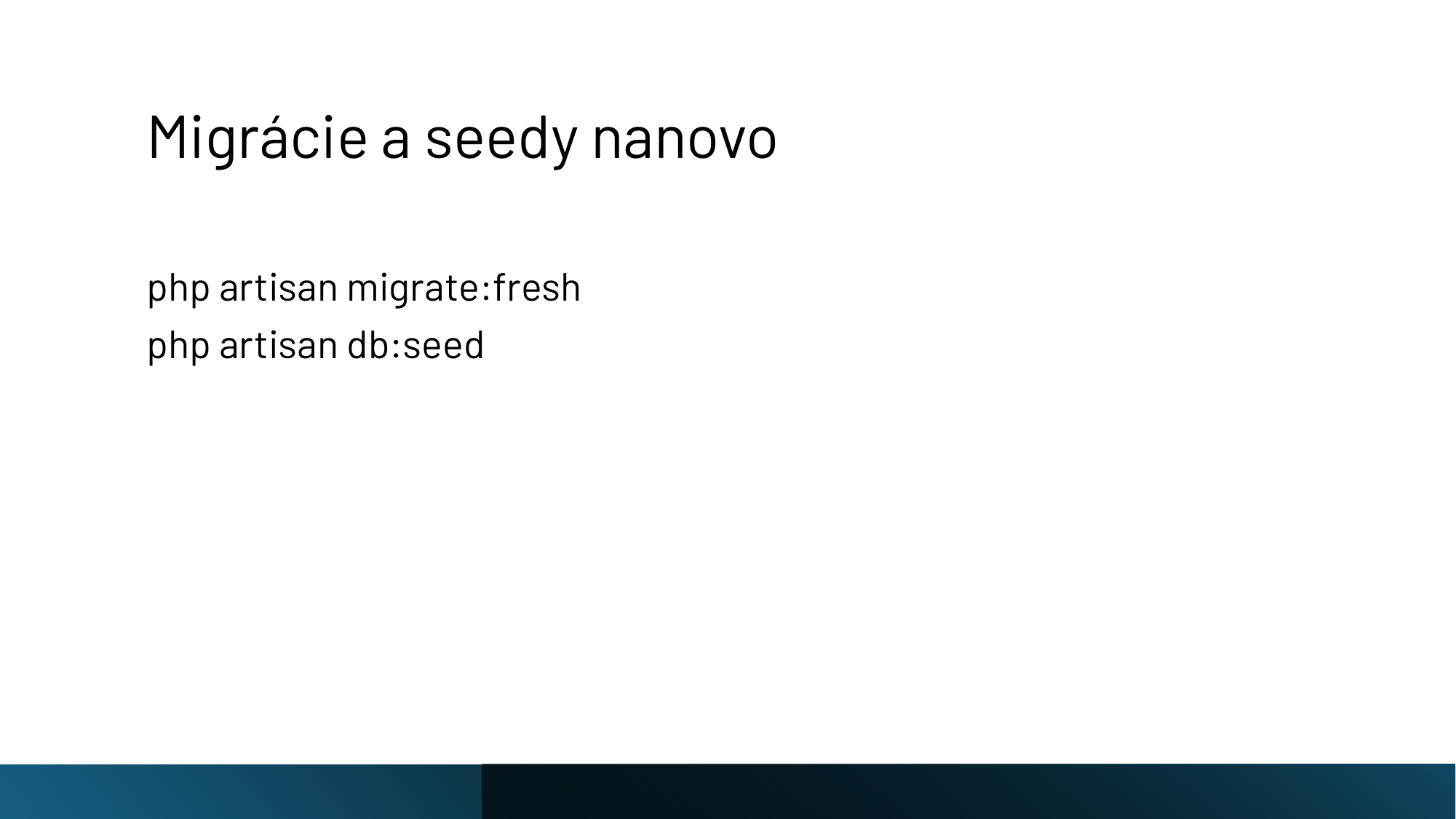

# Migrácie a seedy nanovo
php artisan migrate:fresh
php artisan db:seed